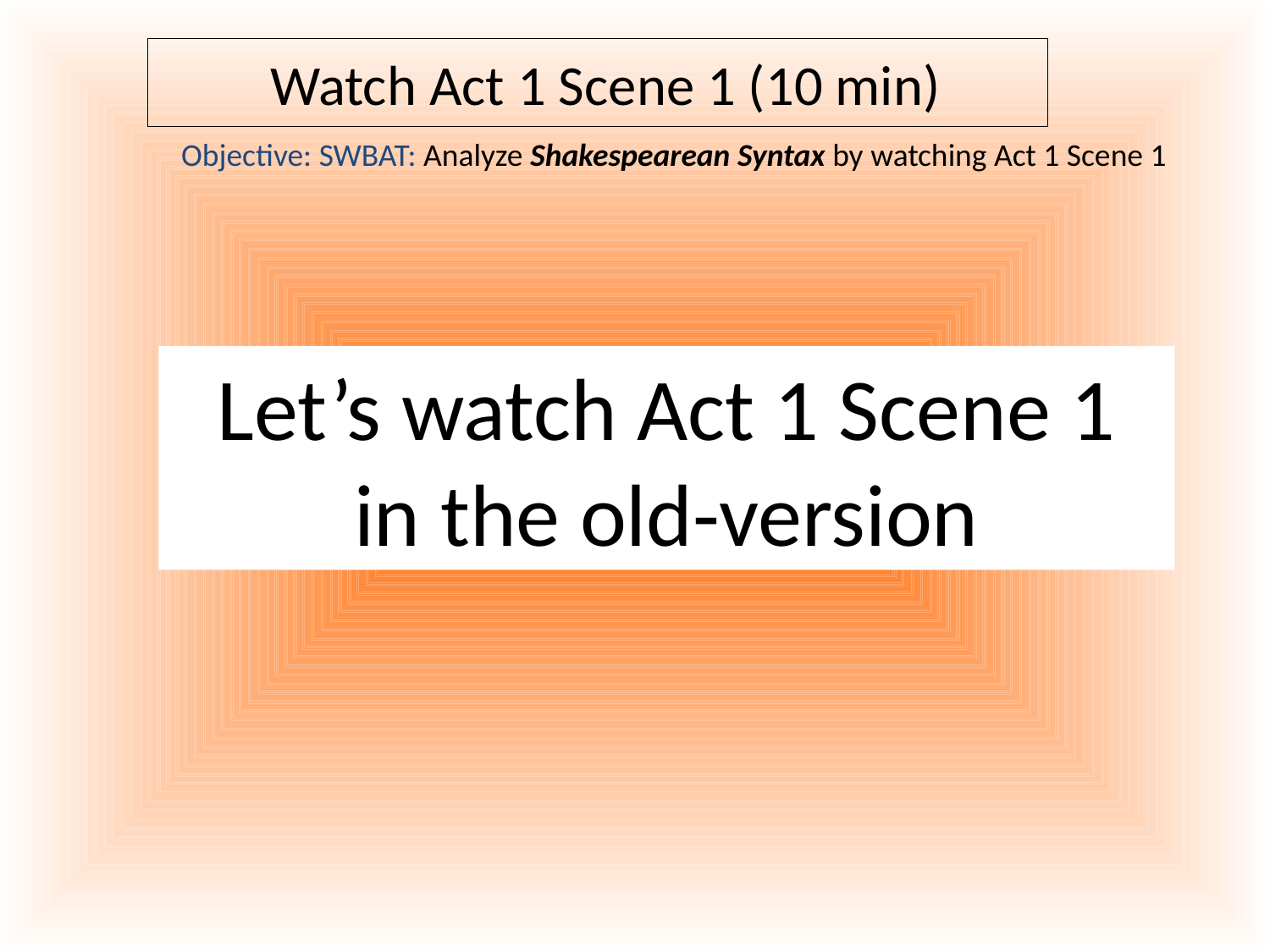

Watch Act 1 Scene 1 (10 min)
Objective: SWBAT: Analyze Shakespearean Syntax by watching Act 1 Scene 1

Let’s watch Act 1 Scene 1
in the old-version